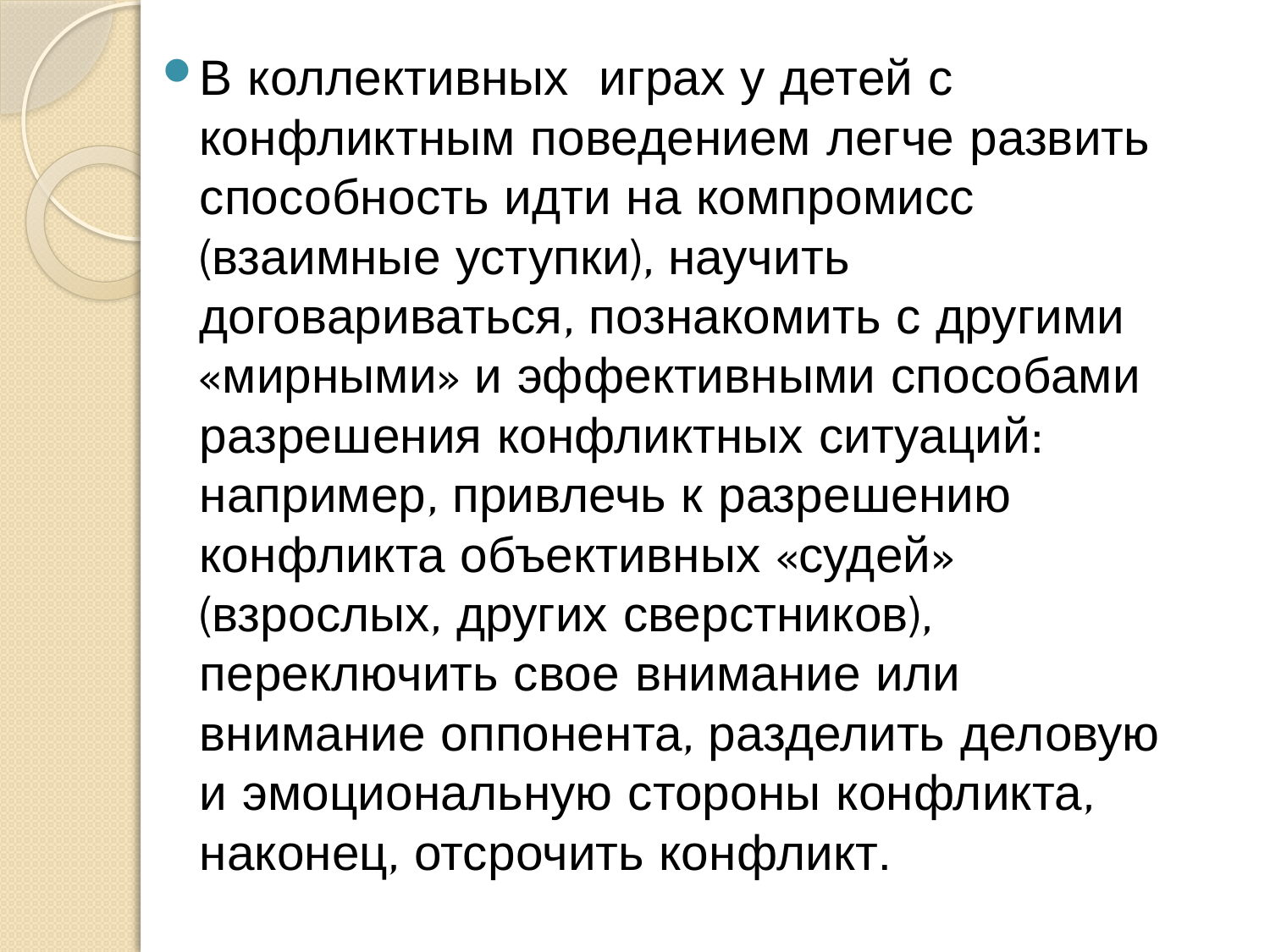

В коллективных  играх у детей с конфликтным поведением легче развить способность идти на компромисс (взаимные уступки), научить договариваться, познакомить с другими «мирными» и эффективными способами разрешения конфликтных ситуаций: например, привлечь к разрешению конфликта объективных «судей» (взрослых, других сверстников), переключить свое внимание или внимание оппонента, разделить деловую и эмоциональную стороны конфликта, наконец, отсрочить конфликт.